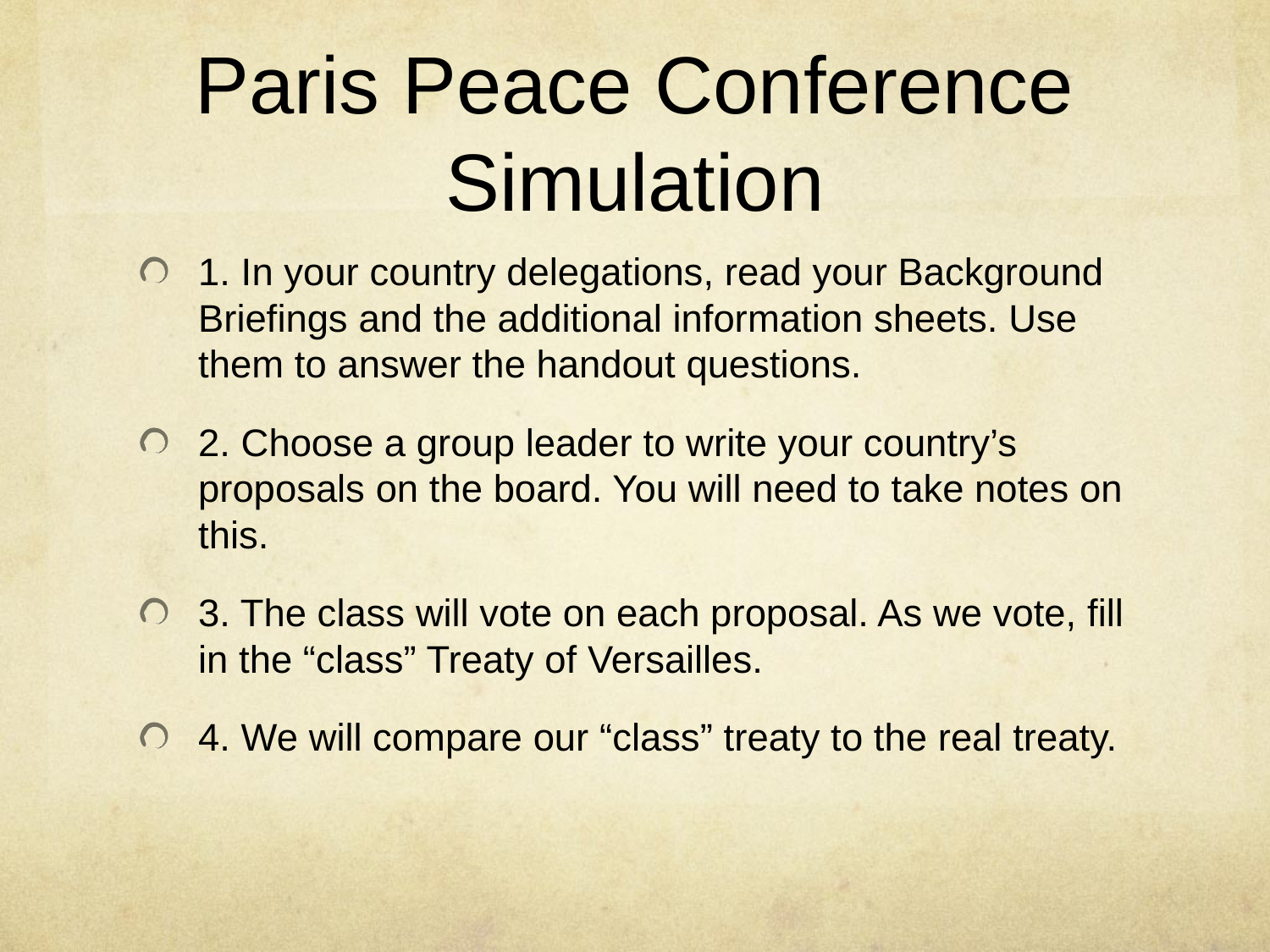

# Paris Peace Conference Simulation
1. In your country delegations, read your Background Briefings and the additional information sheets. Use them to answer the handout questions.
2. Choose a group leader to write your country’s proposals on the board. You will need to take notes on this.
3. The class will vote on each proposal. As we vote, fill in the “class” Treaty of Versailles.
4. We will compare our “class” treaty to the real treaty.